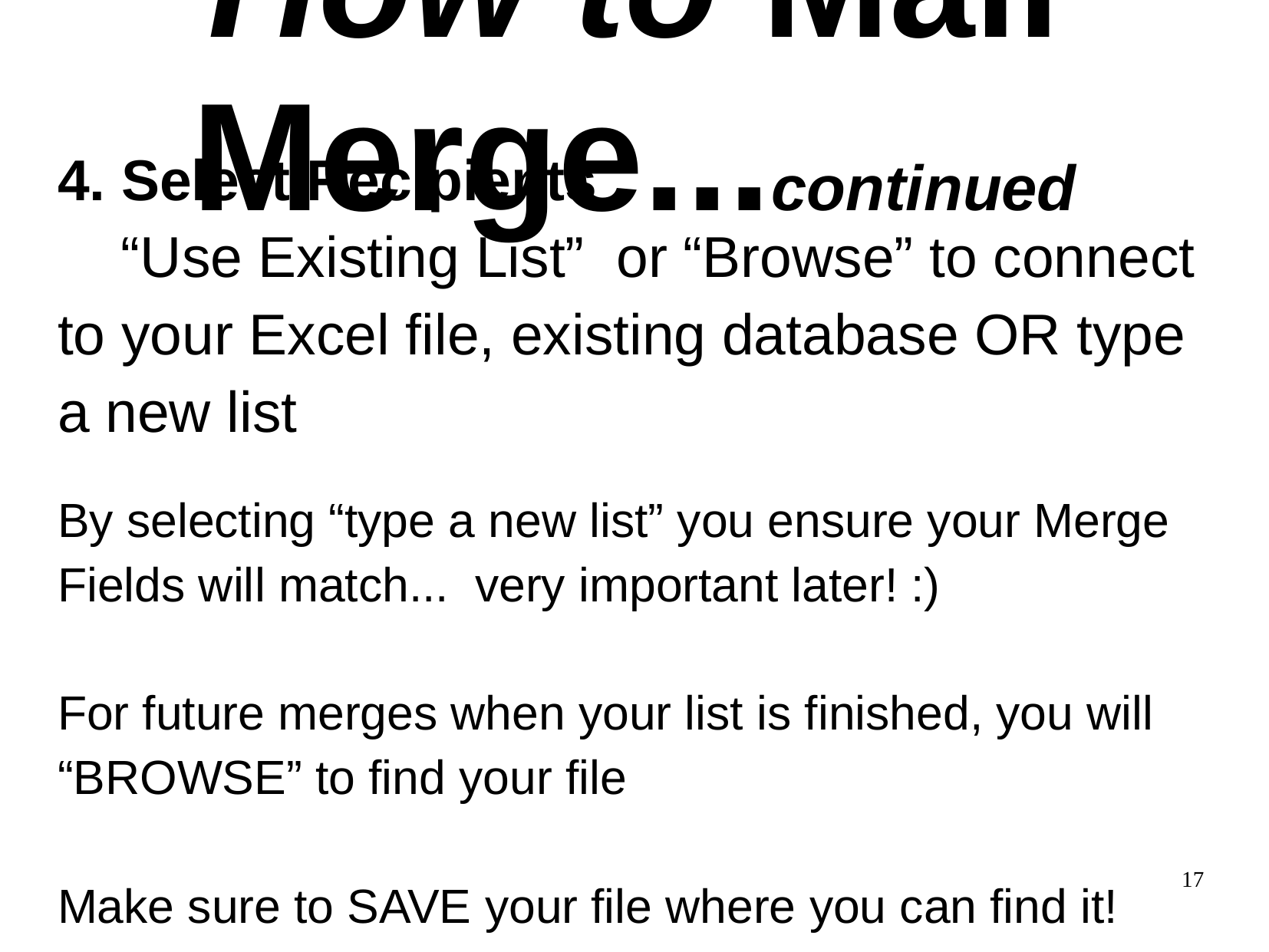

# How to Mail Merge...continued

4. Select Recipients
    “Use Existing List”  or “Browse” to connect to your Excel file, existing database OR type a new list

By selecting “type a new list” you ensure your Merge Fields will match...  very important later! :)

For future merges when your list is finished, you will “BROWSE” to find your file

Make sure to SAVE your file where you can find it!
17